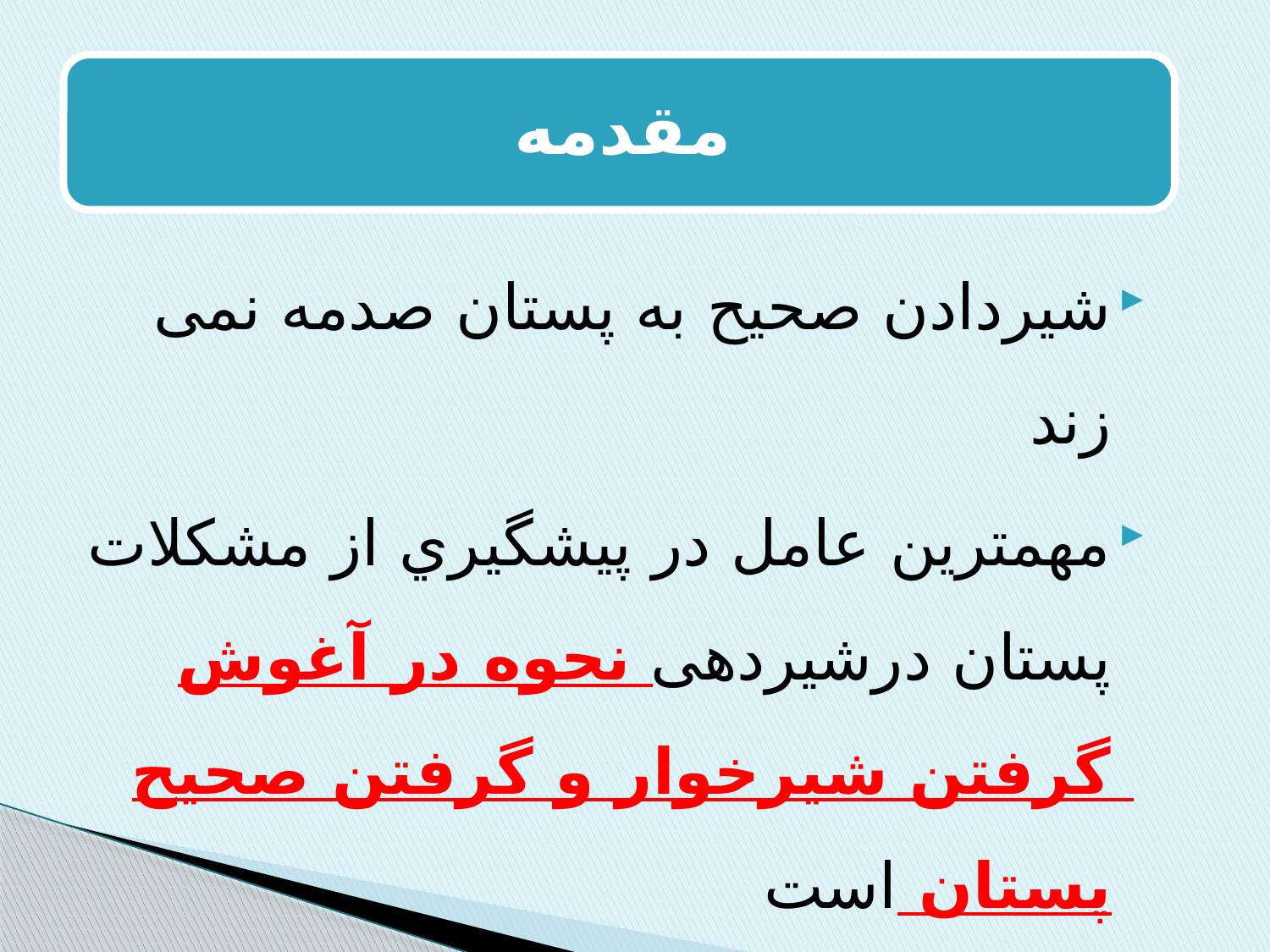

مقدمه
شیردادن صحیح به پستان صدمه نمی زند
مهمترین عامل در پيشگيري از مشكلات پستان درشیردهی نحوه در آغوش گرفتن شيرخوار و گرفتن صحیح پستان است
مشکلات پستانی دلیل قطع شیردهی نیست